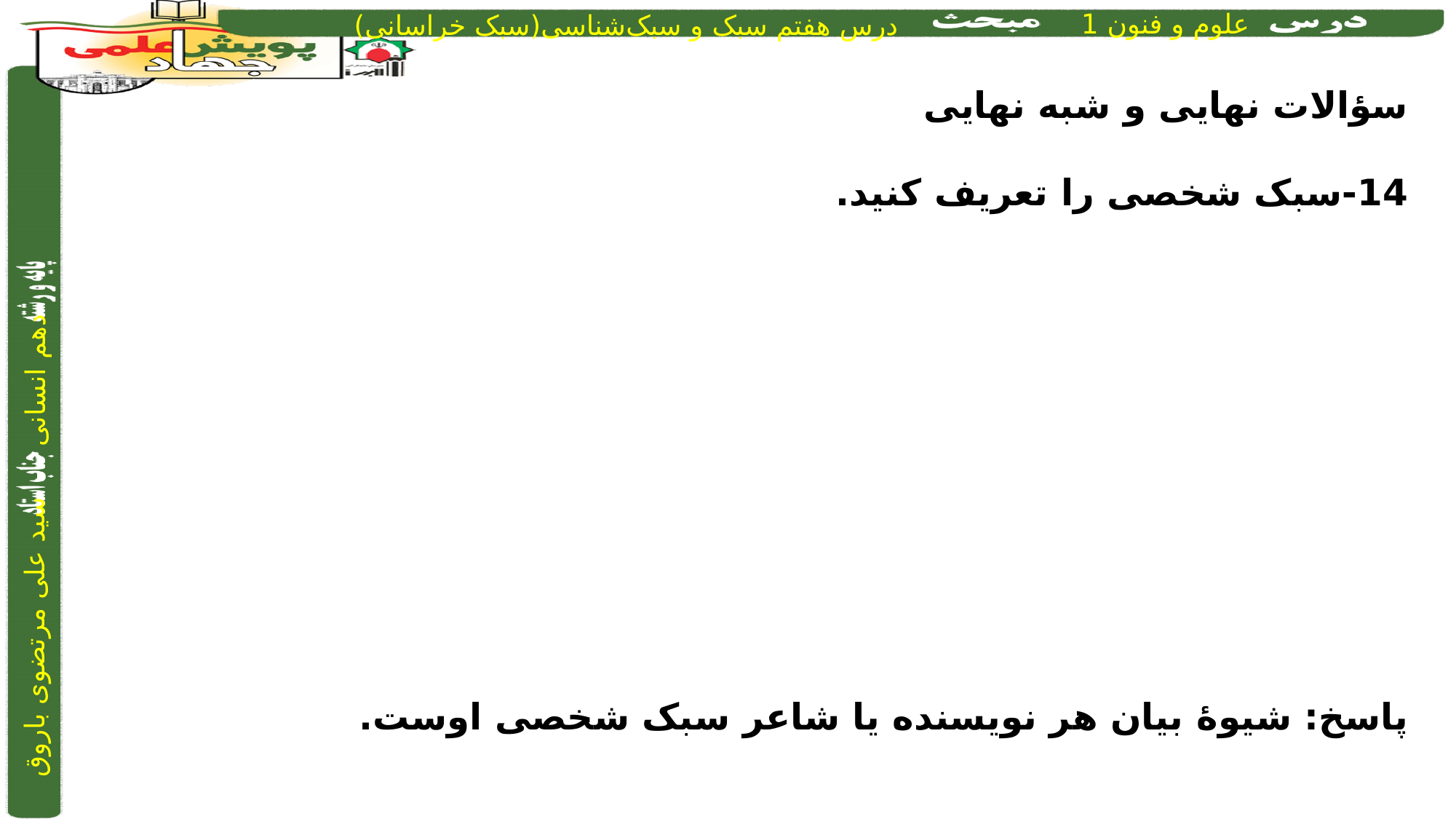

سؤالات نهایی و شبه نهایی
14-سبک شخصی را تعریف کنید.

پاسخ: شیوۀ بیان هر نویسنده یا شاعر سبک شخصی اوست.